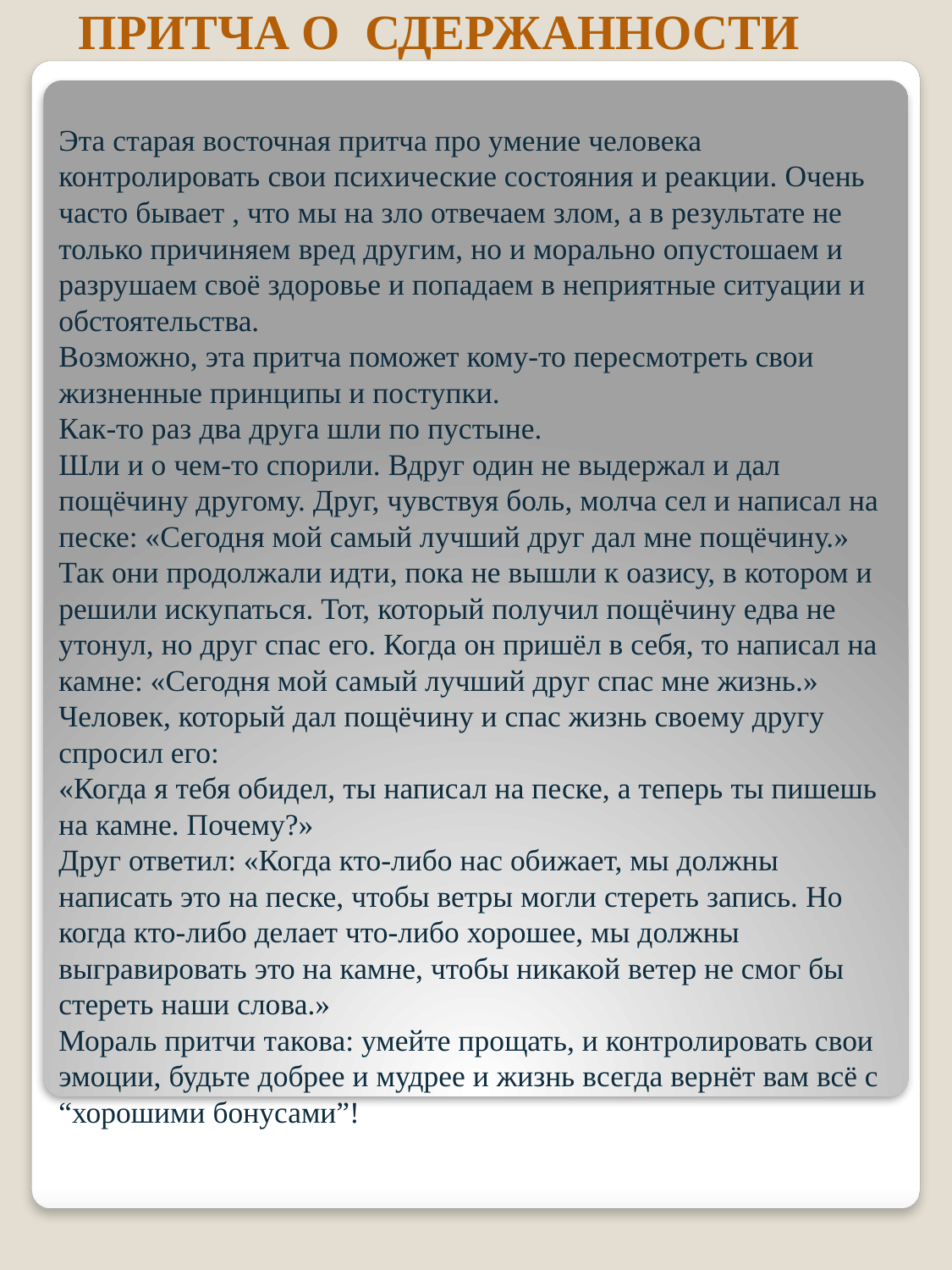

ПРИТЧА О  СДЕРЖАННОСТИ
Эта старая восточная притча про умение человека контролировать свои психические состояния и реакции. Очень часто бывает , что мы на зло отвечаем злом, а в результате не только причиняем вред другим, но и морально опустошаем и разрушаем своё здоровье и попадаем в неприятные ситуации и обстоятельства.
Возможно, эта притча поможет кому-то пересмотреть свои жизненные принципы и поступки.
Как-то раз два друга шли по пустыне.
Шли и о чем-то спорили. Вдруг один не выдержал и дал пощёчину другому. Друг, чувствуя боль, молча сел и написал на песке: «Сегодня мой самый лучший друг дал мне пощёчину.»
Так они продолжали идти, пока не вышли к оазису, в котором и решили искупаться. Тот, который получил пощёчину едва не утонул, но друг спас его. Когда он пришёл в себя, то написал на камне: «Сегодня мой самый лучший друг спас мне жизнь.»
Человек, который дал пощёчину и спас жизнь своему другу спросил его:
«Когда я тебя обидел, ты написал на песке, а теперь ты пишешь на камне. Почему?»
Друг ответил: «Когда кто-либо нас обижает, мы должны написать это на песке, чтобы ветры могли стереть запись. Но когда кто-либо делает что-либо хорошее, мы должны выгравировать это на камне, чтобы никакой ветер не смог бы стереть наши слова.»
Мораль притчи такова: умейте прощать, и контролировать свои эмоции, будьте добрее и мудрее и жизнь всегда вернёт вам всё с “хорошими бонусами”!